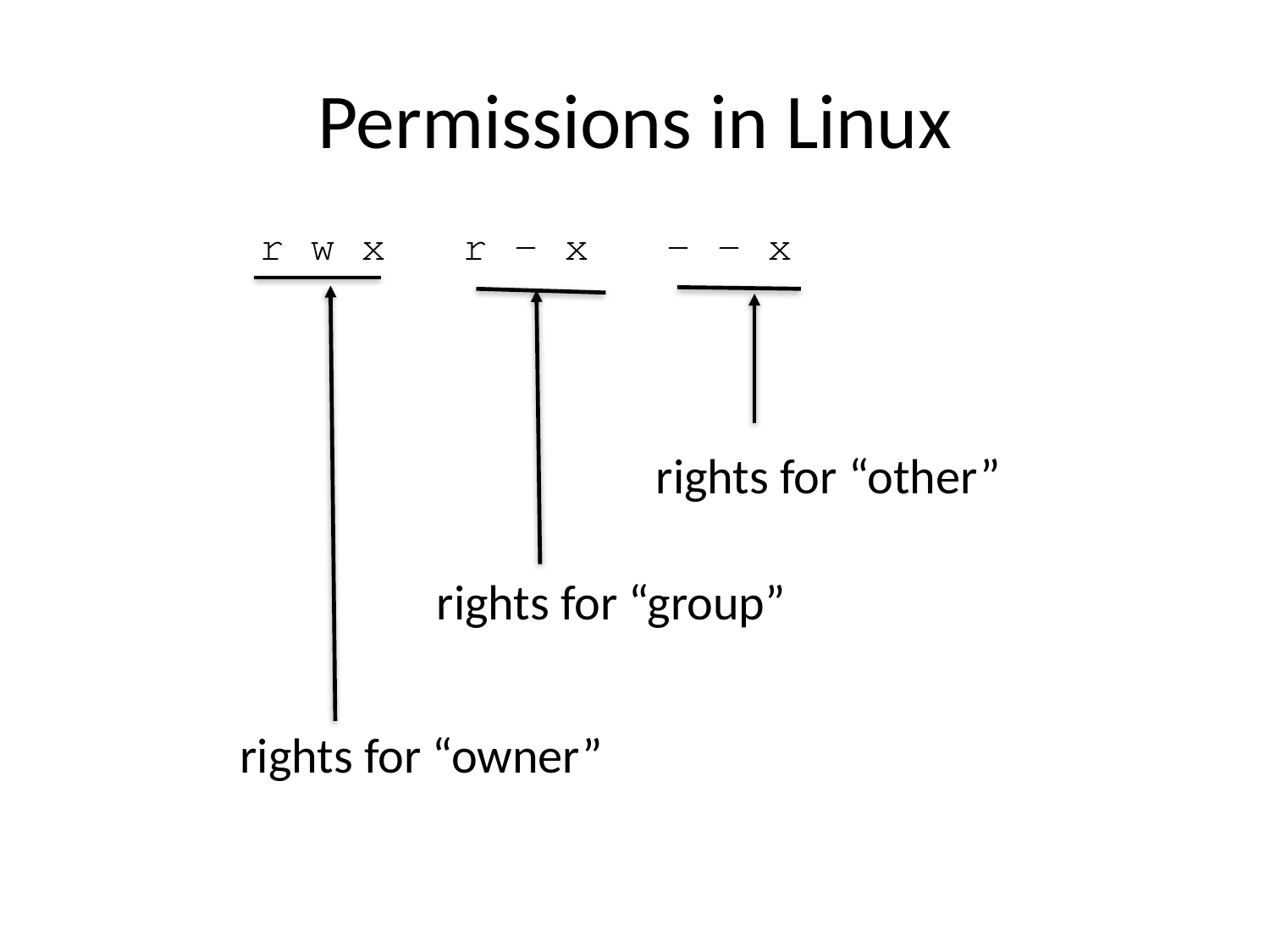

# Permissions in Linux
   r w x   r - x   - - x
rights for “other”
rights for “group”
rights for “owner”